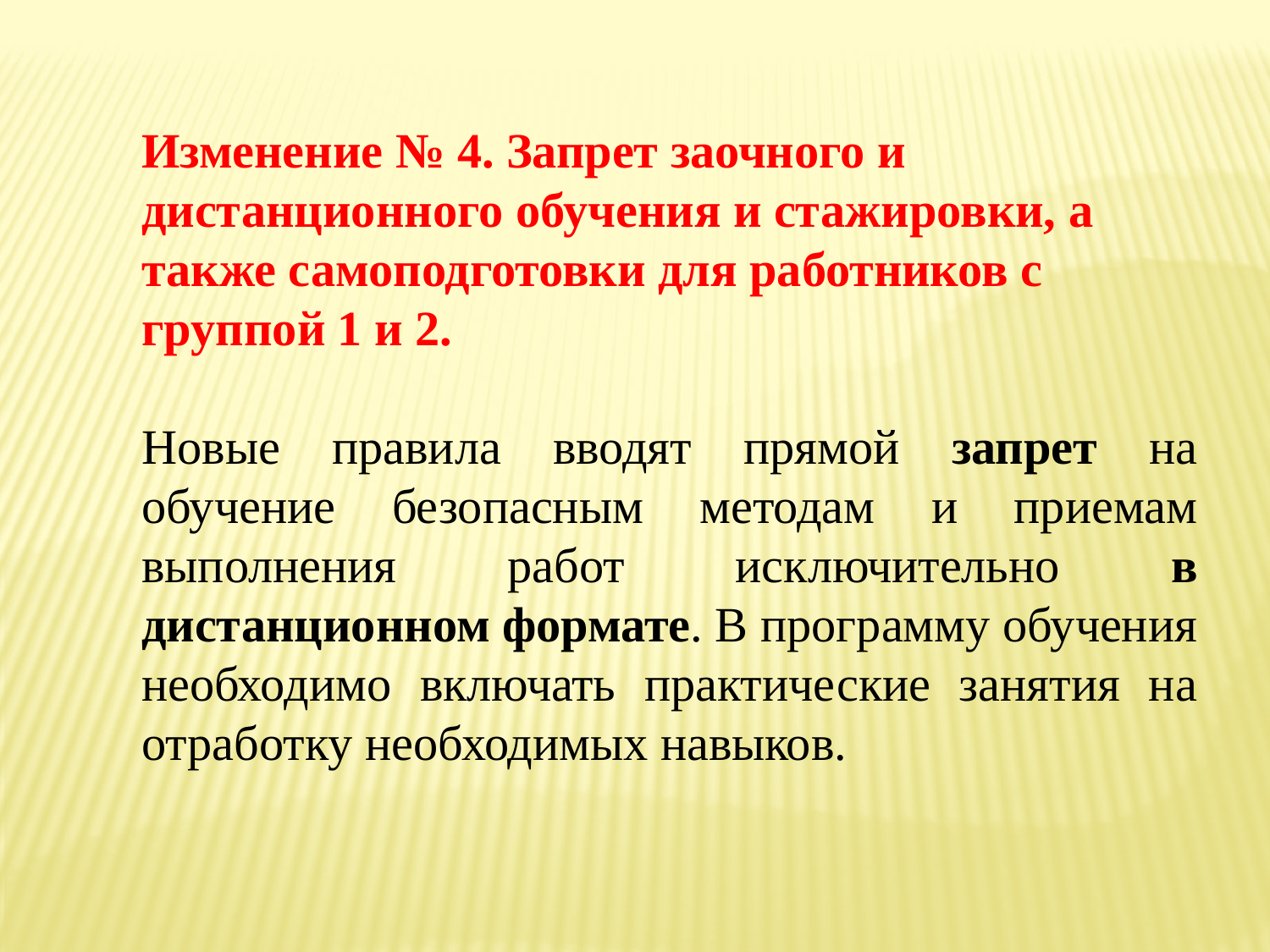

Изменение № 4. Запрет заочного и дистанционного обучения и стажировки, а также самоподготовки для работников с группой 1 и 2.

Новые правила вводят прямой запрет на обучение безопасным методам и приемам выполнения работ исключительно в дистанционном формате. В программу обучения необходимо включать практические занятия на отработку необходимых навыков.